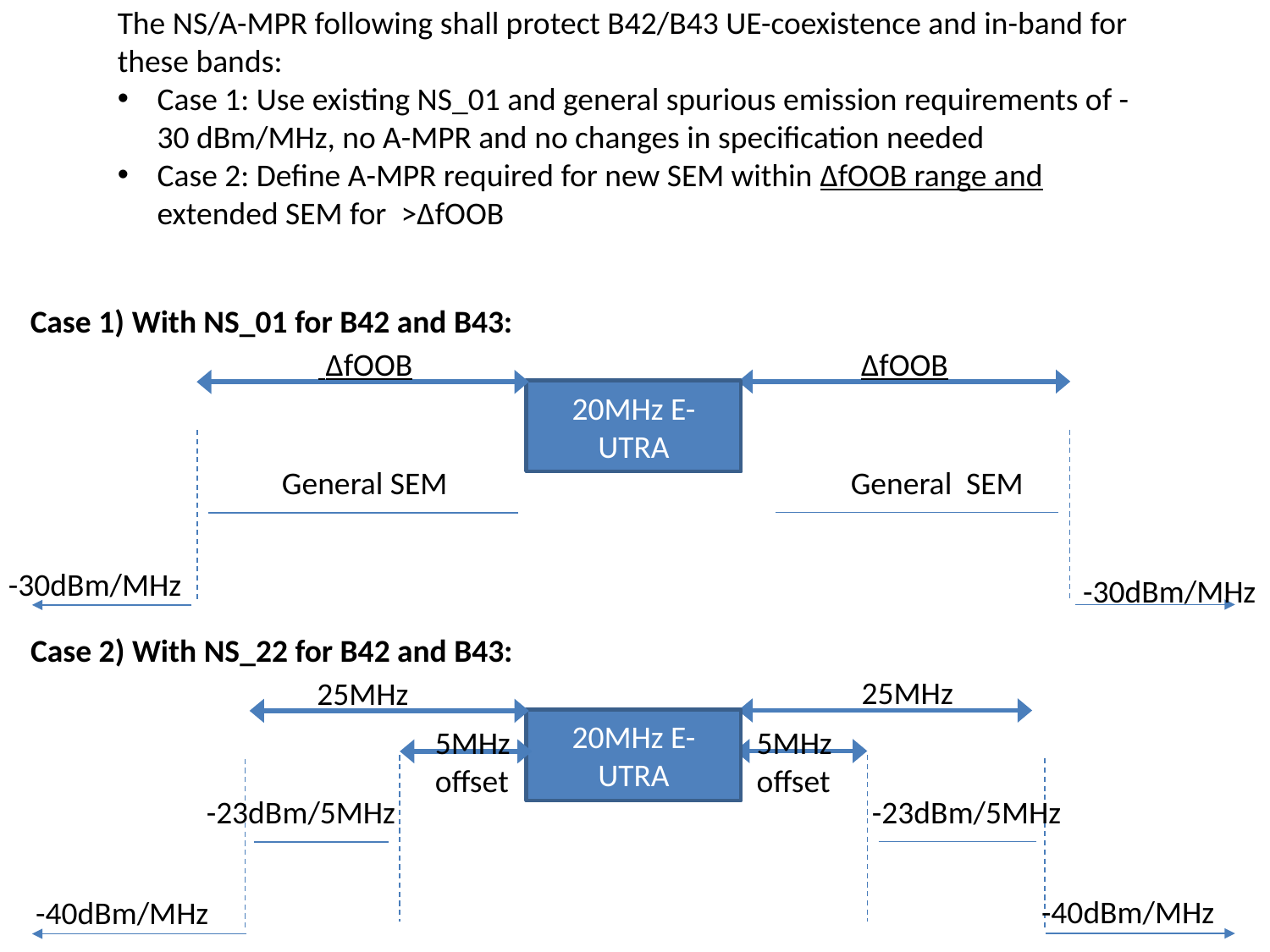

The NS/A-MPR following shall protect B42/B43 UE-coexistence and in-band for these bands:
Case 1: Use existing NS_01 and general spurious emission requirements of -30 dBm/MHz, no A-MPR and no changes in specification needed
Case 2: Define A-MPR required for new SEM within ΔfOOB range and extended SEM for  >ΔfOOB
Case 1) With NS_01 for B42 and B43:
ΔfOOB
 ΔfOOB
20MHz E-UTRA
20MHz E-UTRA
General SEM
General  SEM
-30dBm/MHz
-30dBm/MHz
Case 2) With NS_22 for B42 and B43:
25MHz
25MHz
20MHz E-UTRA
20MHz E-UTRA
5MHz
offset
5MHz
offset
-23dBm/5MHz
-23dBm/5MHz
-40dBm/MHz
-40dBm/MHz